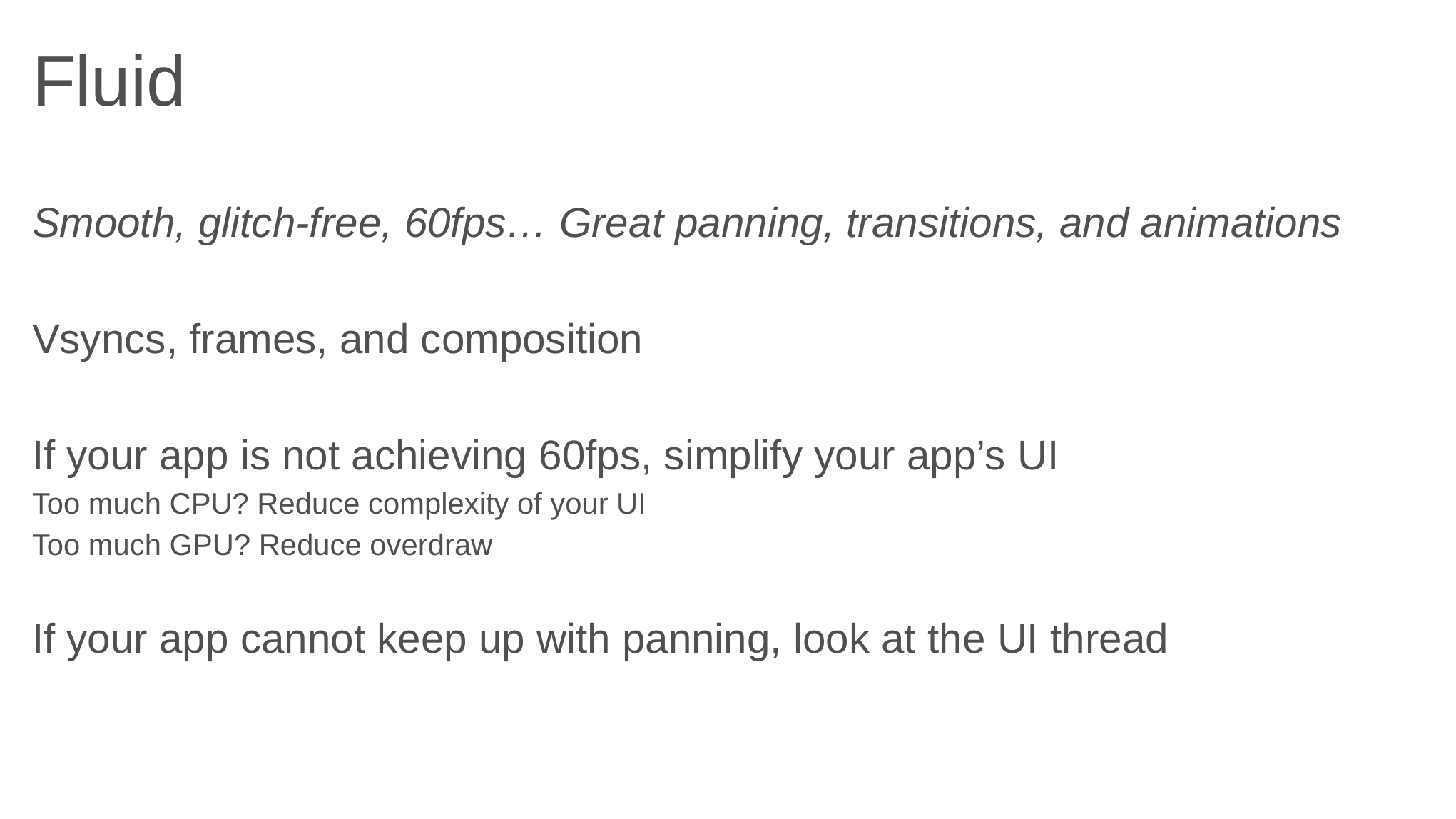

# Fluid
Smooth, glitch-free, 60fps… Great panning, transitions, and animations

Vsyncs, frames, and composition

If your app is not achieving 60fps, simplify your app’s UI
Too much CPU? Reduce complexity of your UI
Too much GPU? Reduce overdraw

If your app cannot keep up with panning, look at the UI thread